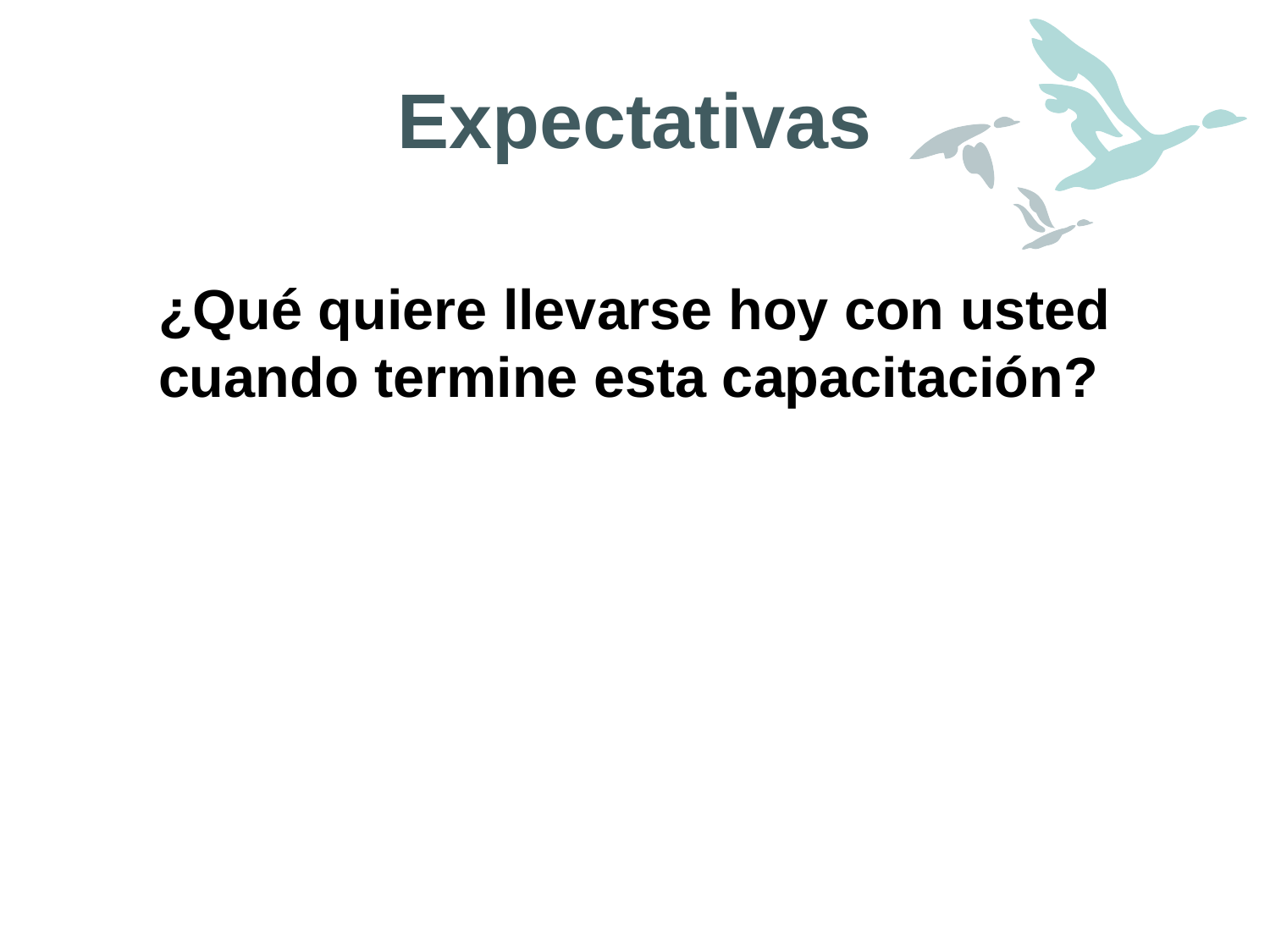

# Expectativas
¿Qué quiere llevarse hoy con usted cuando termine esta capacitación?